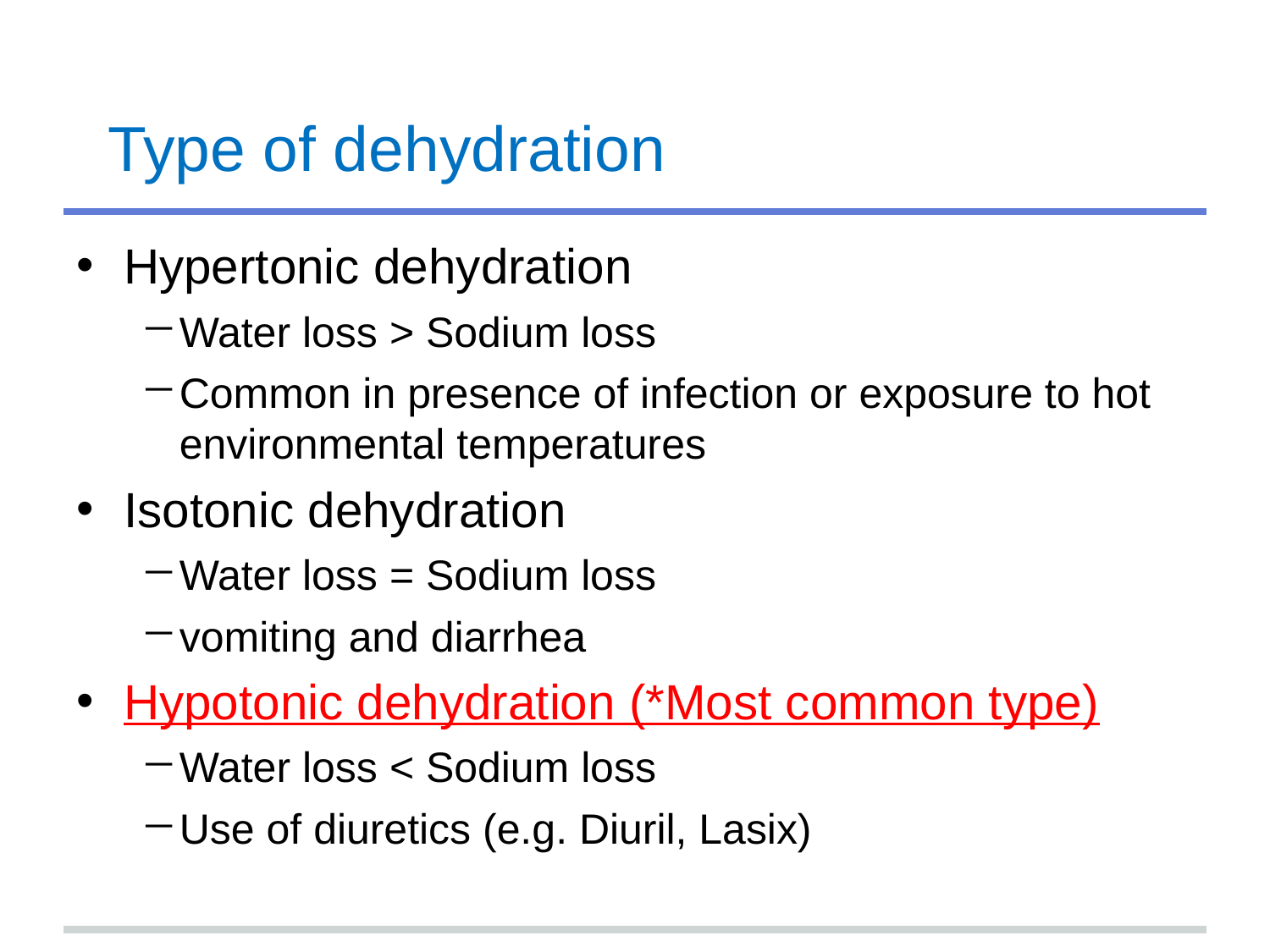

# Type of dehydration
Hypertonic dehydration
Water loss > Sodium loss
Common in presence of infection or exposure to hot environmental temperatures
Isotonic dehydration
Water loss = Sodium loss
vomiting and diarrhea
Hypotonic dehydration (*Most common type)
Water loss < Sodium loss
Use of diuretics (e.g. Diuril, Lasix)